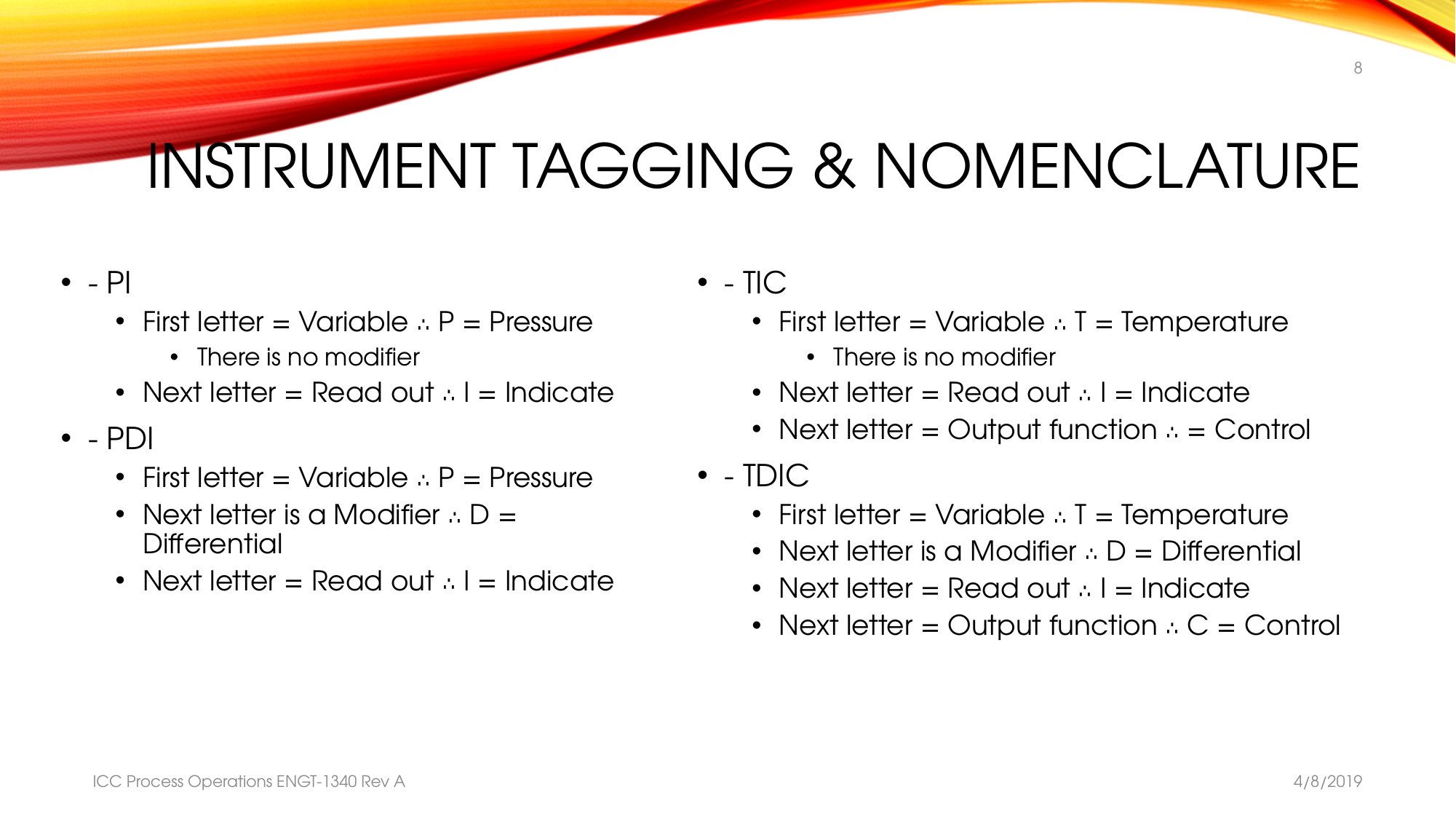

8
# Instrument tagging & nomenclature
- PI
First letter = Variable ∴ P = Pressure
There is no modifier
Next letter = Read out ∴ I = Indicate
- PDI
First letter = Variable ∴ P = Pressure
Next letter is a Modifier ∴ D = Differential
Next letter = Read out ∴ I = Indicate

- TIC
First letter = Variable ∴ T = Temperature
There is no modifier
Next letter = Read out ∴ I = Indicate
Next letter = Output function ∴ = Control
- TDIC
First letter = Variable ∴ T = Temperature
Next letter is a Modifier ∴ D = Differential
Next letter = Read out ∴ I = Indicate
Next letter = Output function ∴ C = Control

ICC Process Operations ENGT-1340 Rev A
4/8/2019